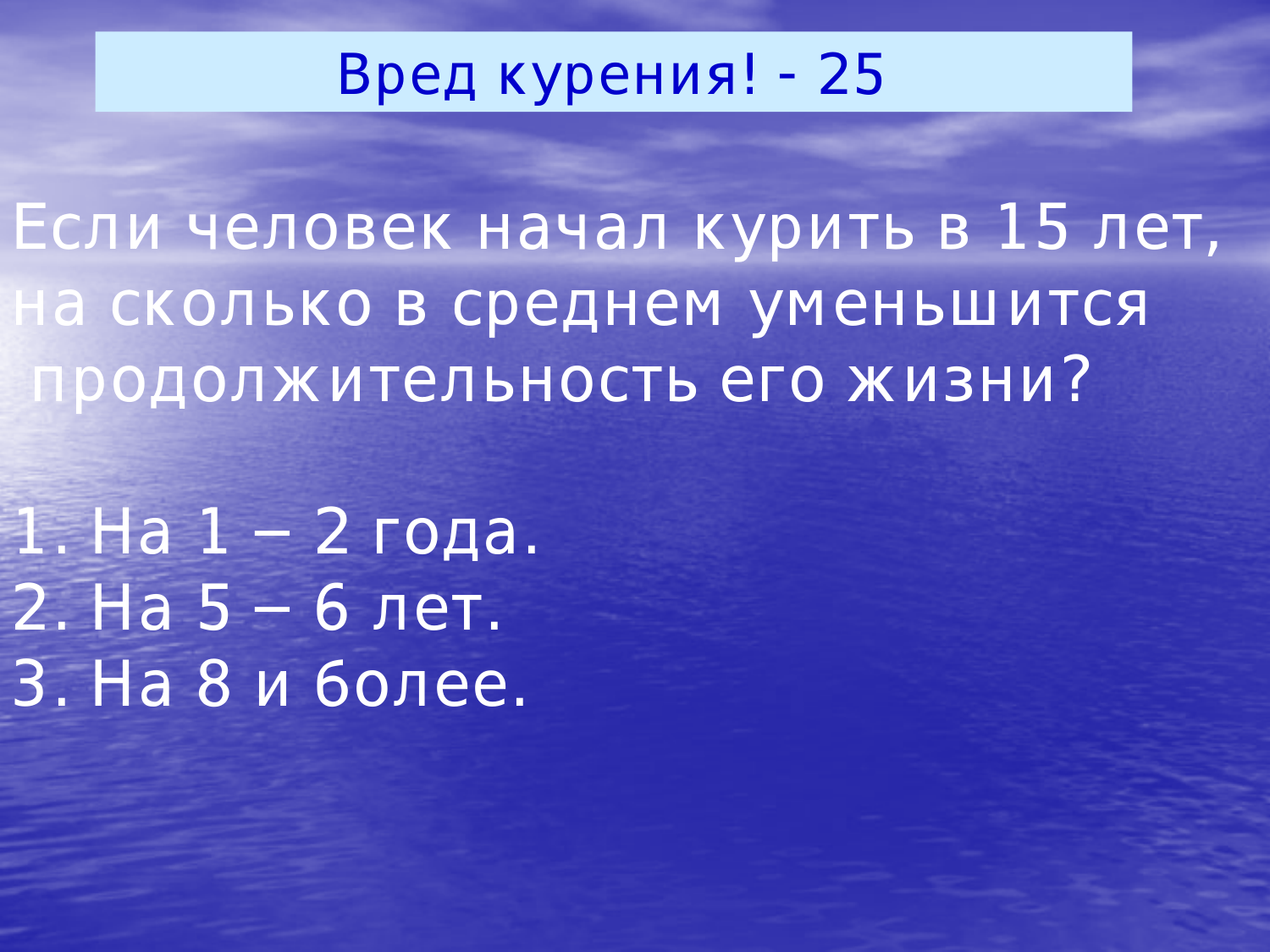

Вред курения! - 25
Если человек начал курить в 15 лет,
на сколько в среднем уменьшится
 продолжительность его жизни?

 На 1 – 2 года.
2. На 5 – 6 лет.
3. На 8 и более.